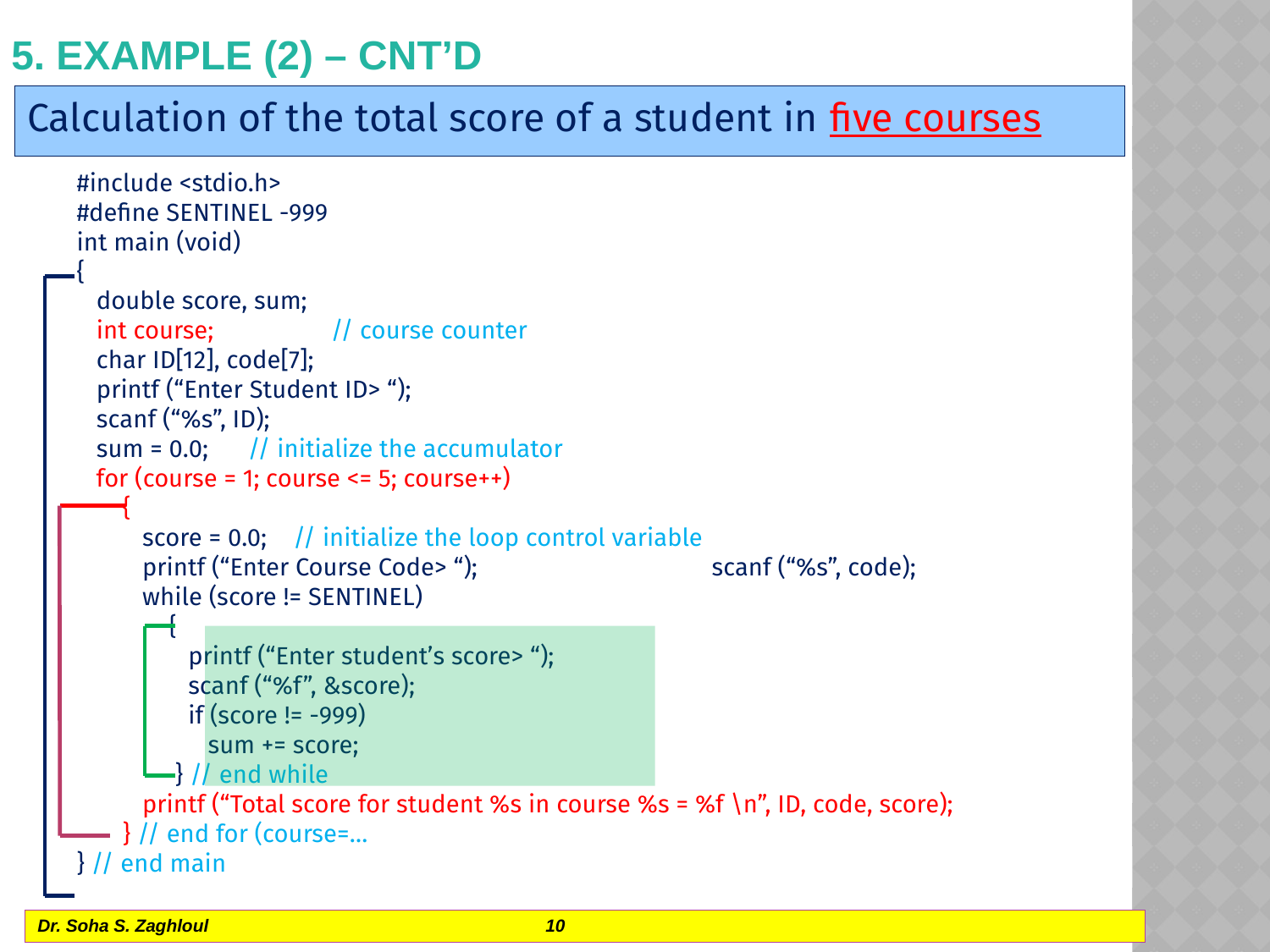

# 5. Example (2) – cnt’d
Calculation of the total score of a student in five courses
#include <stdio.h>
#define SENTINEL -999
int main (void)
{
   double score, sum;
   int course;	// course counter
   char ID[12], code[7];
   printf (“Enter Student ID> “);
   scanf (“%s”, ID);
   sum = 0.0;      // initialize the accumulator
   for (course = 1; course <= 5; course++)
       {
          score = 0.0;    // initialize the loop control variable
          printf (“Enter Course Code> “);		scanf (“%s”, code);
          while (score != SENTINEL)
              {
                 printf (“Enter student’s score> “);
                 scanf (“%f”, &score);
                 if (score != -999)
                    sum += score;
               } // end while
          printf (“Total score for student %s in course %s = %f \n”, ID, code, score);
       } // end for (course=…
} // end main

Dr. Soha S. Zaghloul			10